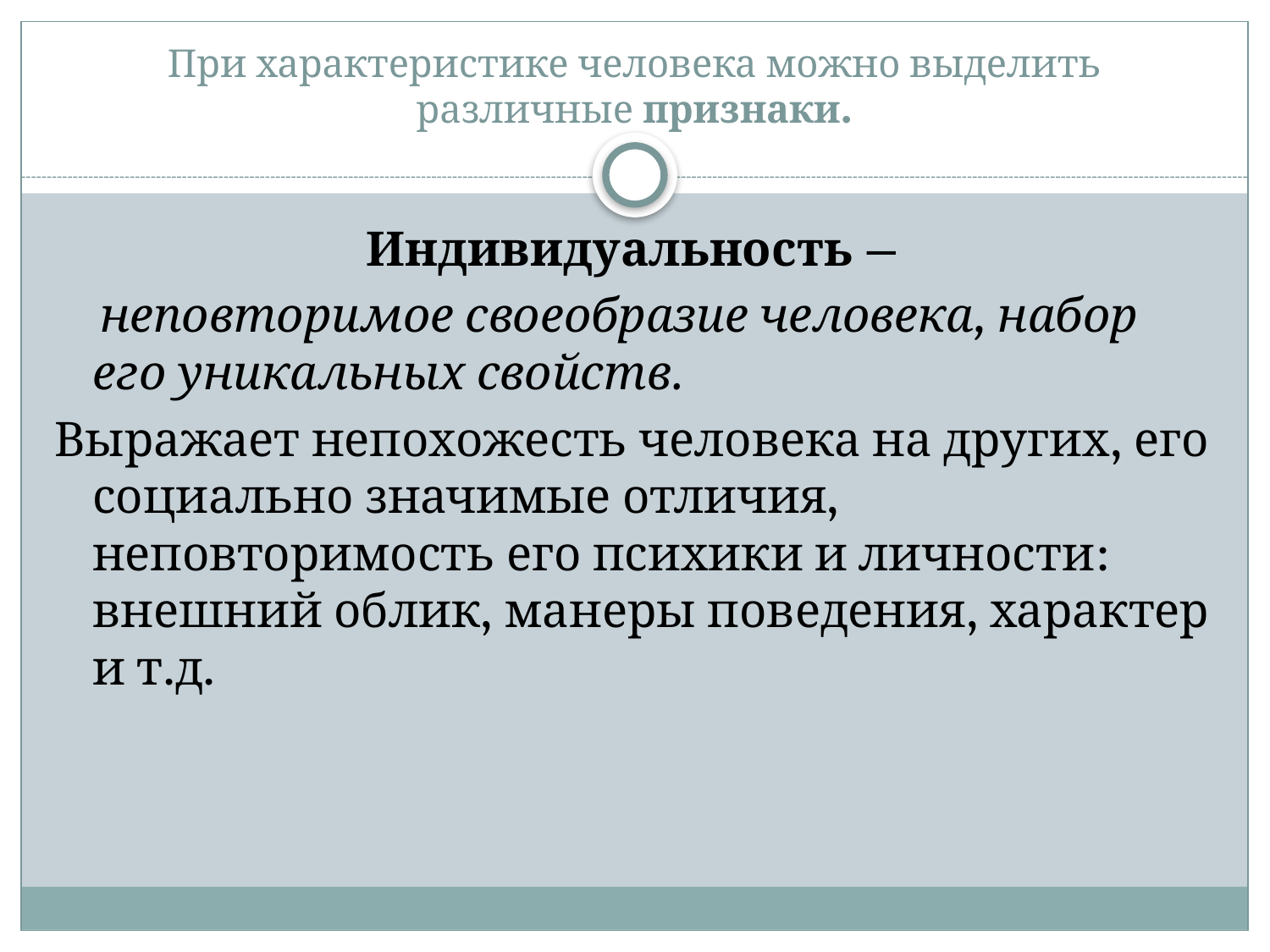

# При характеристике человека можно выделить различные признаки.
Индивидуальность –
    неповторимое своеобразие человека, набор его уникальных свойств.
Выражает непохожесть человека на других, его социально значимые отличия, неповторимость его психики и личности: внешний облик, манеры поведения, характер и т.д.